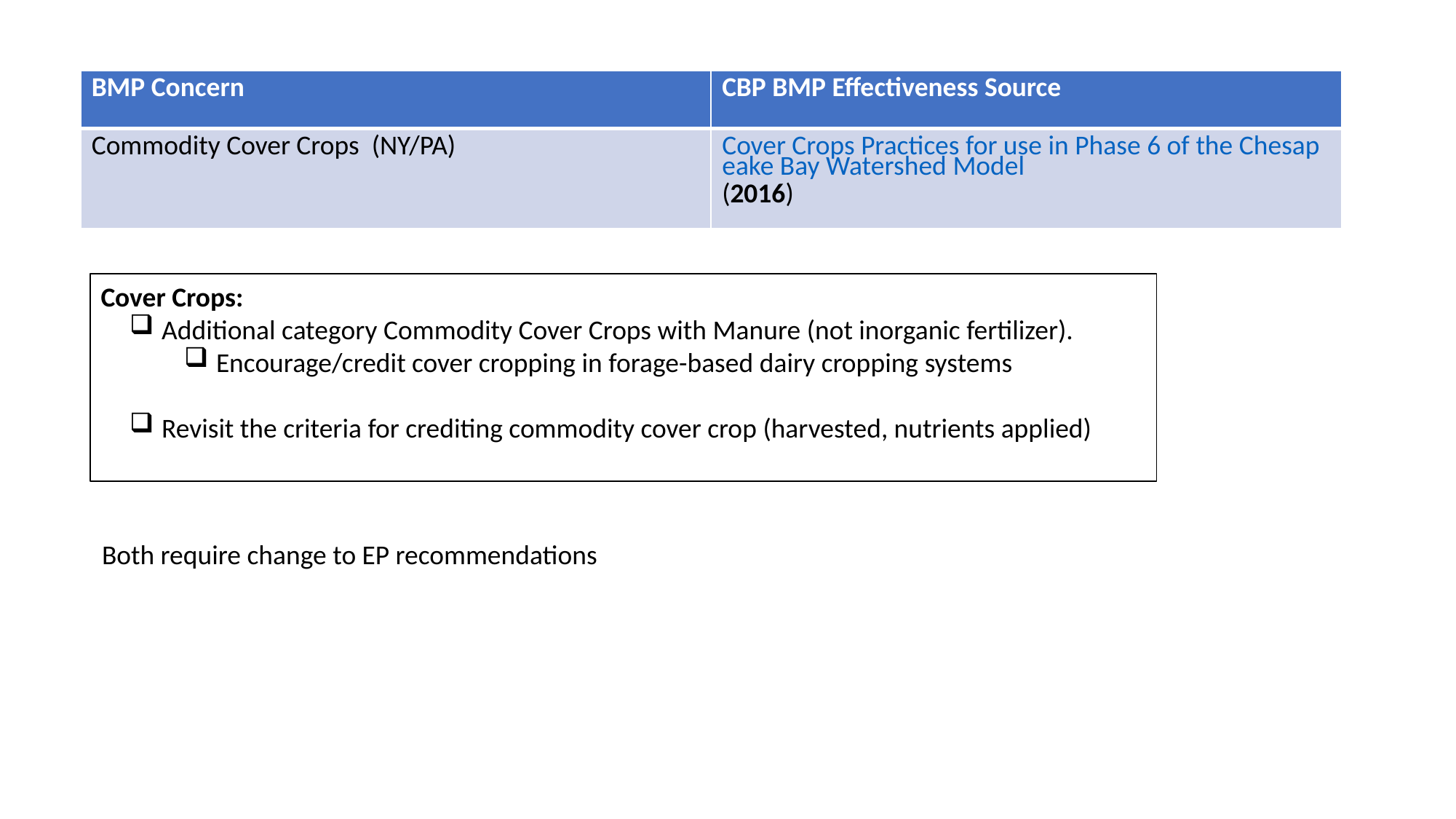

| BMP Concern | CBP BMP Effectiveness Source |
| --- | --- |
| Commodity Cover Crops (NY/PA) | Cover Crops Practices for use in Phase 6 of the Chesapeake Bay Watershed Model (2016) |
Cover Crops:
 Additional category Commodity Cover Crops with Manure (not inorganic fertilizer).
 Encourage/credit cover cropping in forage-based dairy cropping systems

 Revisit the criteria for crediting commodity cover crop (harvested, nutrients applied)

Both require change to EP recommendations